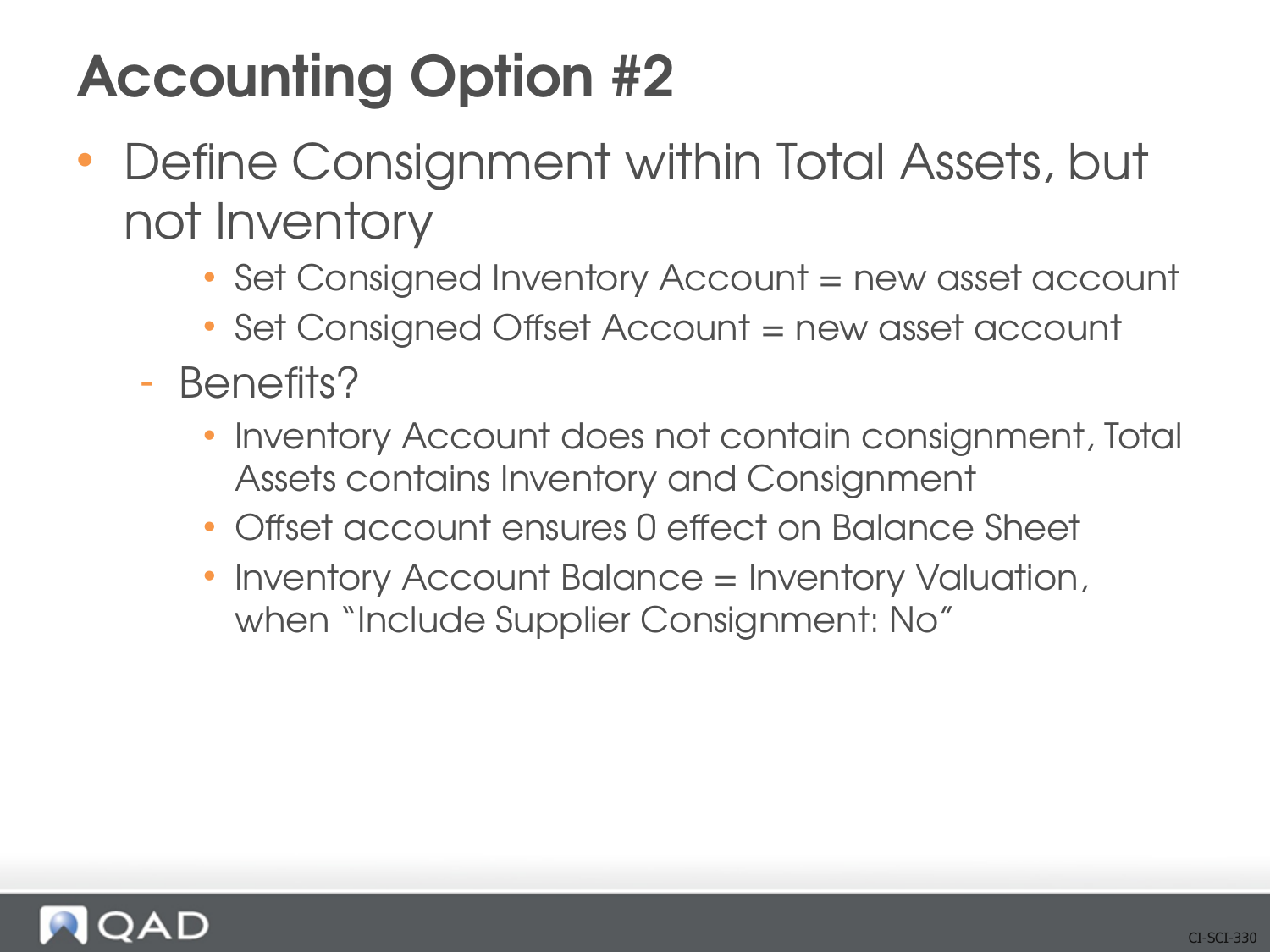

# Accounting Option #2
Define Consignment within Total Assets, but not Inventory
Set Consigned Inventory Account = new asset account
Set Consigned Offset Account = new asset account
Benefits?
Inventory Account does not contain consignment, Total Assets contains Inventory and Consignment
Offset account ensures 0 effect on Balance Sheet
Inventory Account Balance = Inventory Valuation, when “Include Supplier Consignment: No”

CI-SCI-330